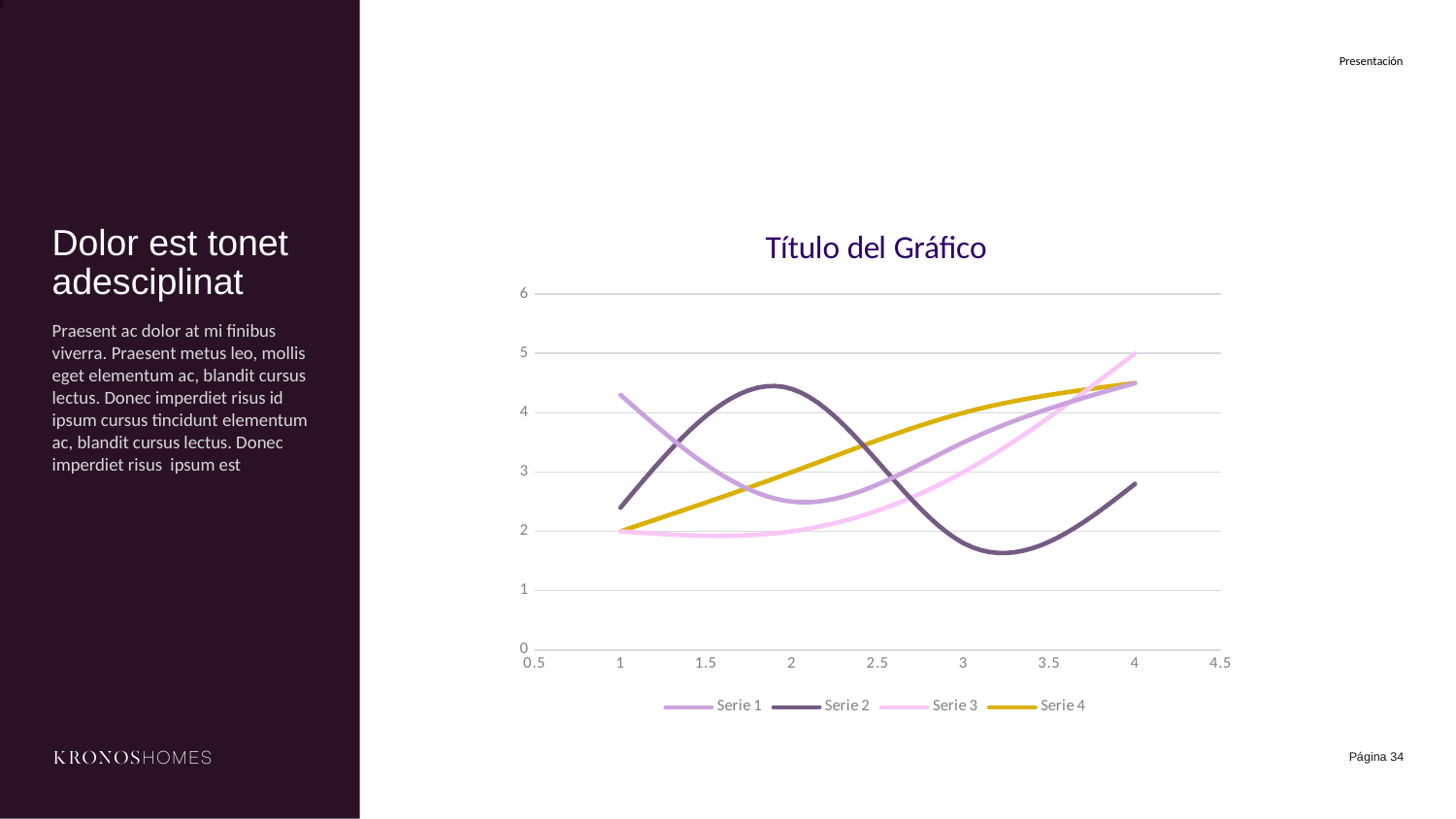

### Chart: Título del Gráfico

| Category | Serie 1 | Serie 2 | Serie 3 | Serie 4 |
|---|---|---|---|---|
# Dolor est tonet adesciplinat
Praesent ac dolor at mi finibus viverra. Praesent metus leo, mollis eget elementum ac, blandit cursus lectus. Donec imperdiet risus id ipsum cursus tincidunt elementum ac, blandit cursus lectus. Donec imperdiet risus  ipsum est